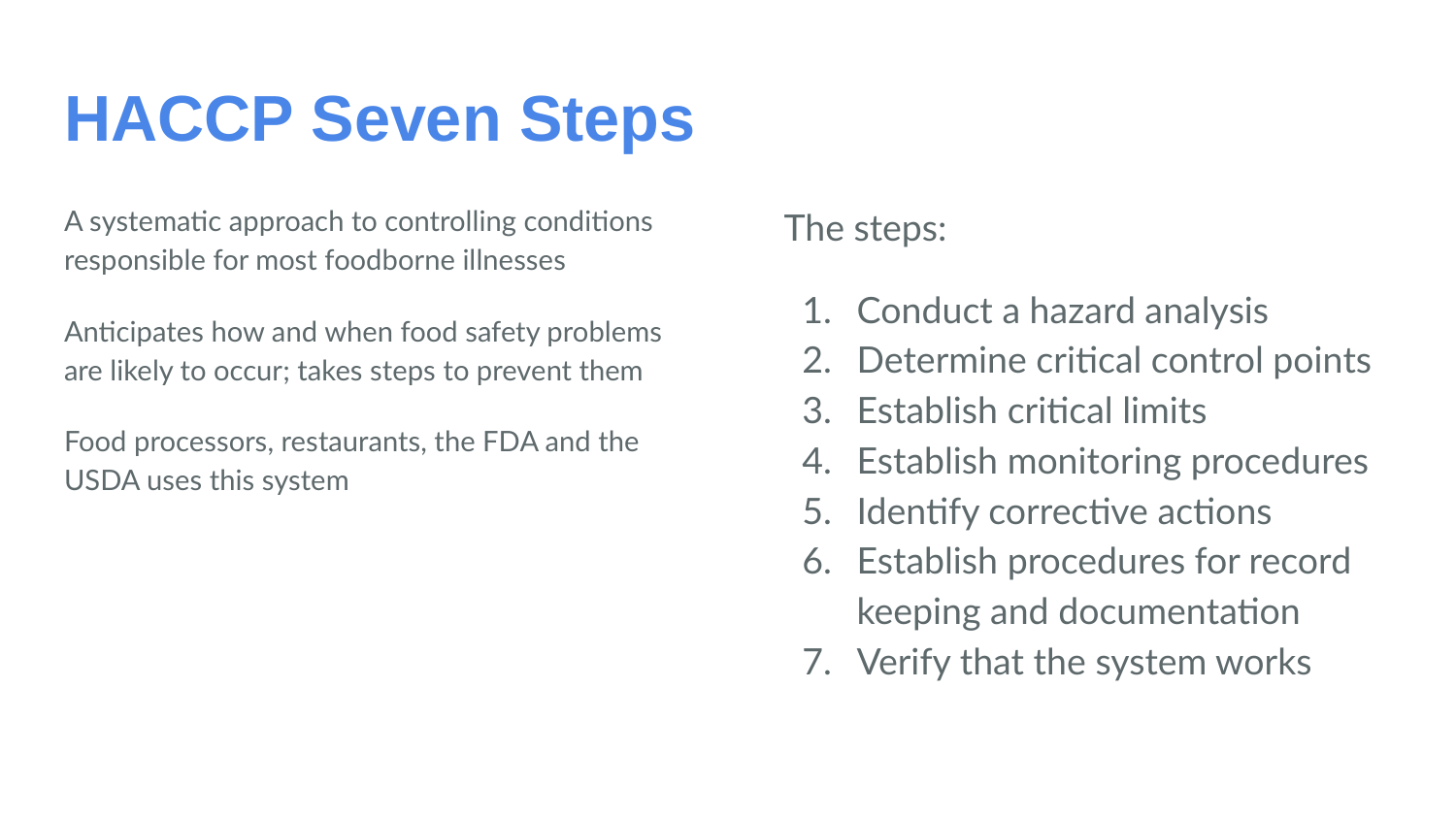

# HACCP Seven Steps
A systematic approach to controlling conditions responsible for most foodborne illnesses
Anticipates how and when food safety problems are likely to occur; takes steps to prevent them
Food processors, restaurants, the FDA and the USDA uses this system
The steps:
Conduct a hazard analysis
Determine critical control points
Establish critical limits
Establish monitoring procedures
Identify corrective actions
Establish procedures for record keeping and documentation
Verify that the system works